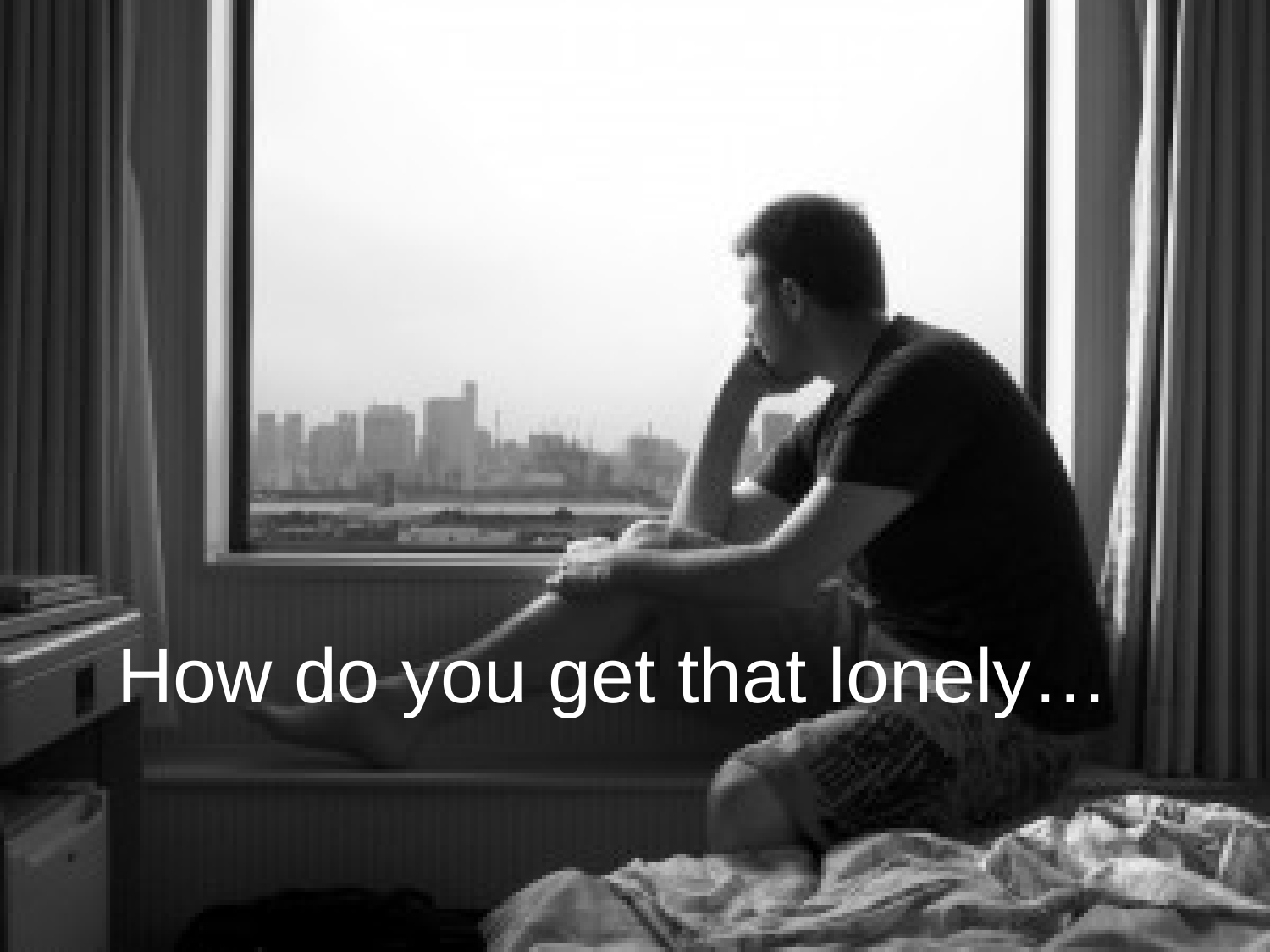

# How do you get that lonely…